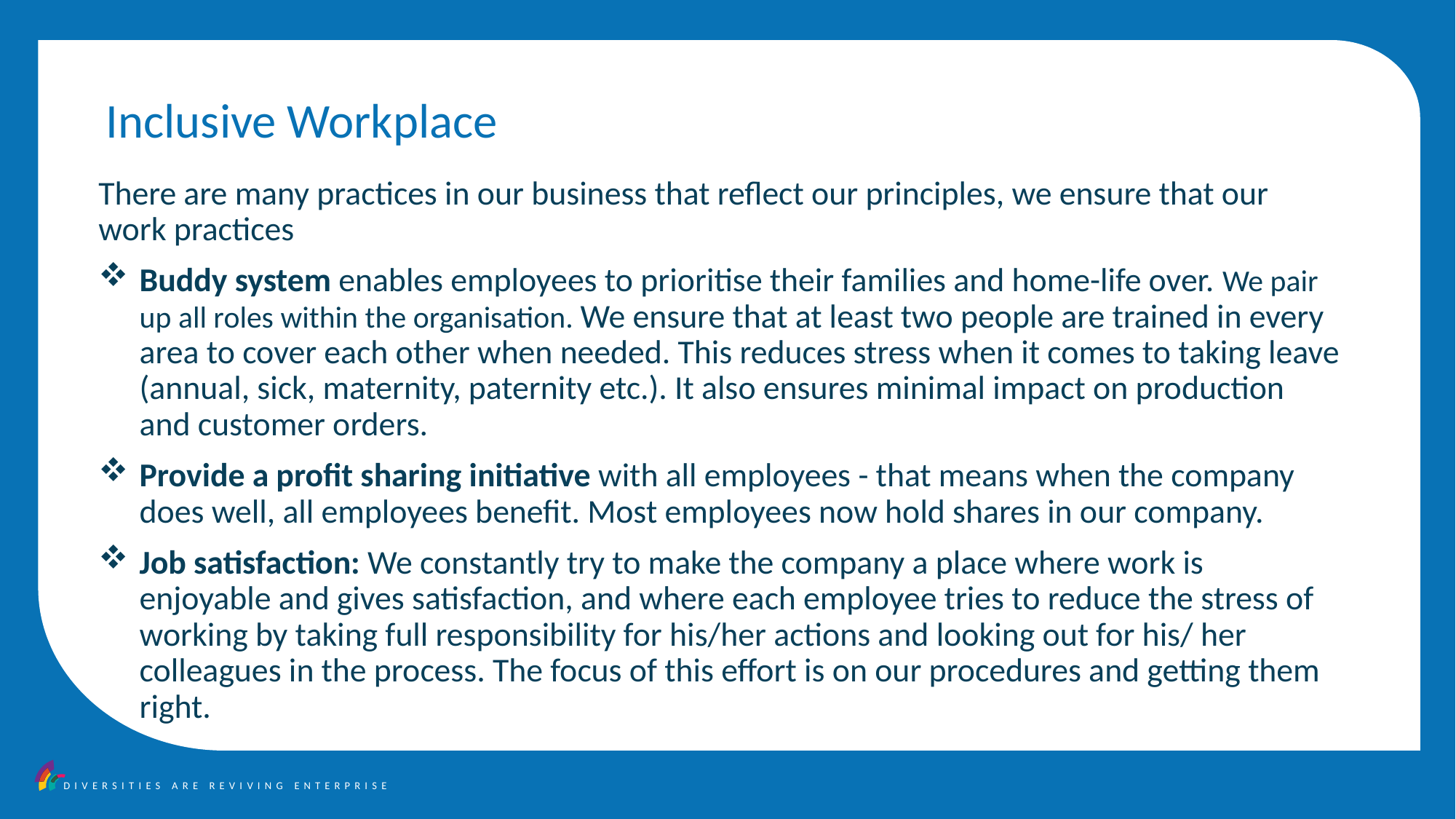

Inclusive Workplace
There are many practices in our business that reflect our principles, we ensure that our work practices
Buddy system enables employees to prioritise their families and home-life over. We pair up all roles within the organisation. We ensure that at least two people are trained in every area to cover each other when needed. This reduces stress when it comes to taking leave (annual, sick, maternity, paternity etc.). It also ensures minimal impact on production and customer orders.
Provide a profit sharing initiative with all employees - that means when the company does well, all employees benefit. Most employees now hold shares in our company.
Job satisfaction: We constantly try to make the company a place where work is enjoyable and gives satisfaction, and where each employee tries to reduce the stress of working by taking full responsibility for his/her actions and looking out for his/ her colleagues in the process. The focus of this effort is on our procedures and getting them right.